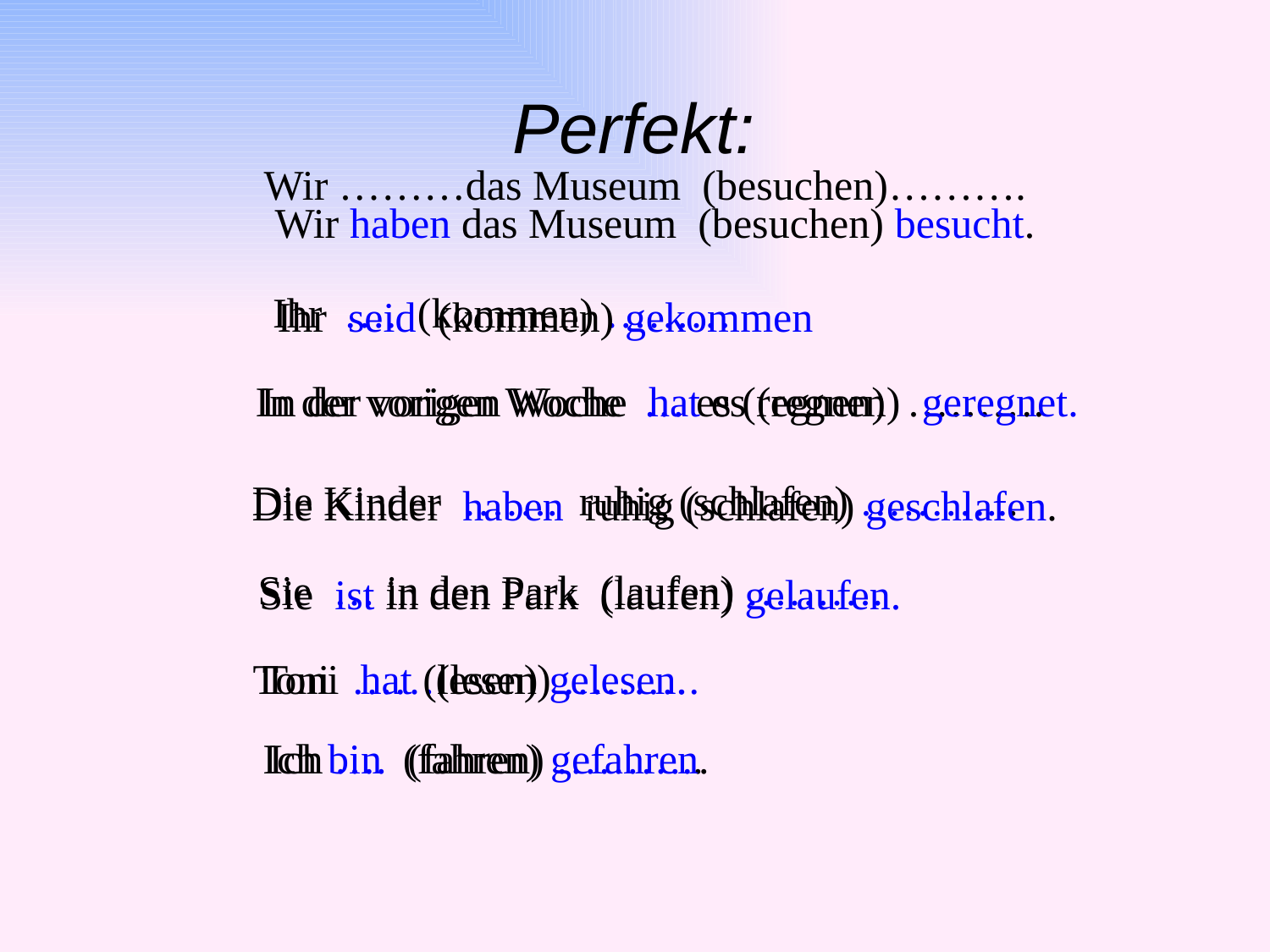

Perfekt:
Wir ………das Museum  (besuchen)……….
Wir haben das Museum  (besuchen) besucht.
Ihr  seid  (kommen) gekommen
Ihr  ….  (kommen) ………
In der vorigen Woche  … es (regnen)  ……….
In der vorigen Woche  hat es (regnen)  geregnet.
Die Kinder  …….  ruhig (schlafen) ………...
Die Kinder  haben  ruhig (schlafen) geschlafen.
Sie  ist in den Park  (laufen) gelaufen.
Sie  … in den Park  (laufen) ……….
Toni  ……(lesen) ……….
Toni  hat (lesen) gelesen.
Ich ….  (fahren) ………..
Ich bin  (fahren) gefahren.